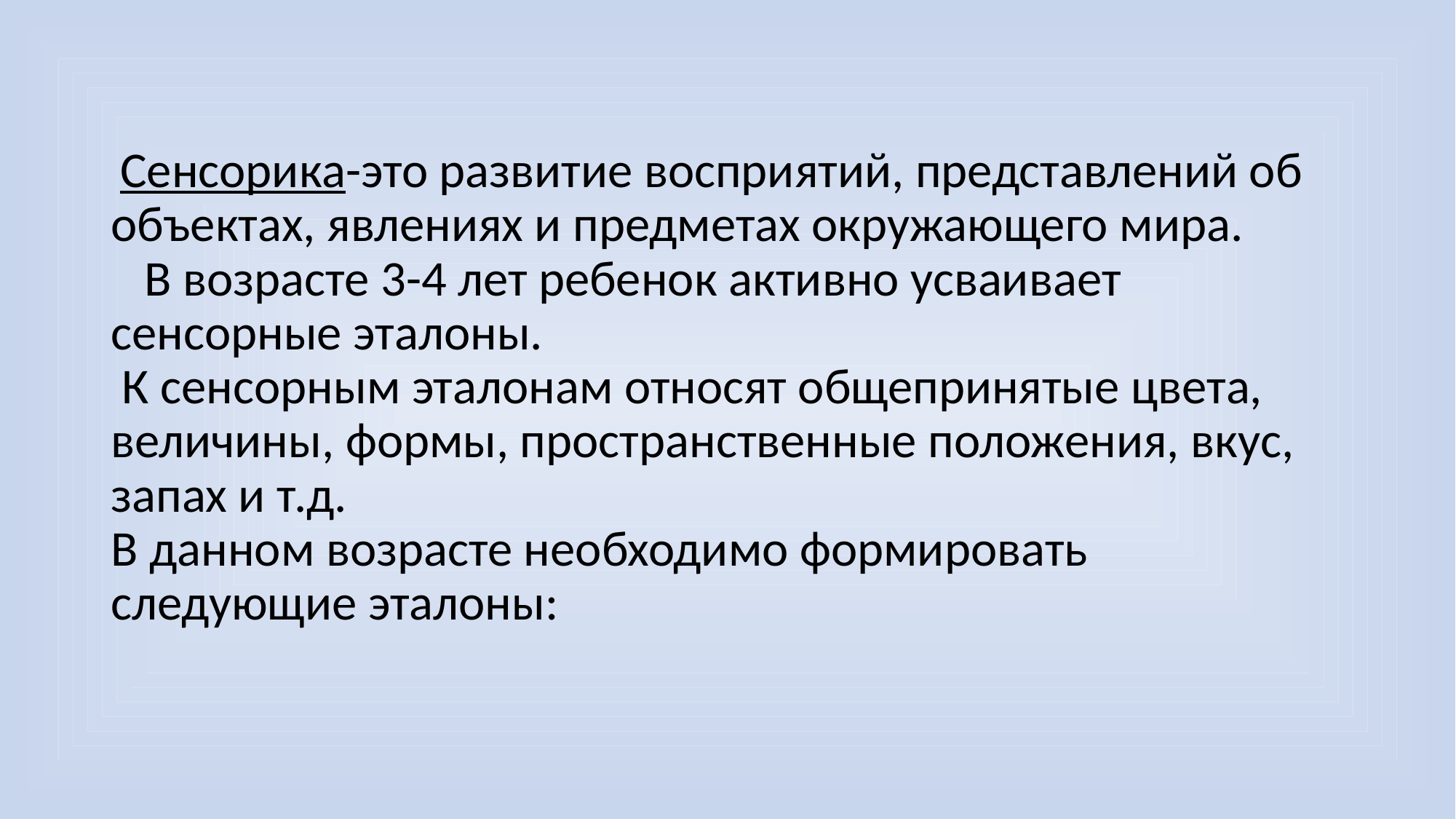

# Сенсорика-это развитие восприятий, представлений об объектах, явлениях и предметах окружающего мира. В возрасте 3-4 лет ребенок активно усваивает сенсорные эталоны. К сенсорным эталонам относят общепринятые цвета, величины, формы, пространственные положения, вкус, запах и т.д. В данном возрасте необходимо формировать следующие эталоны: